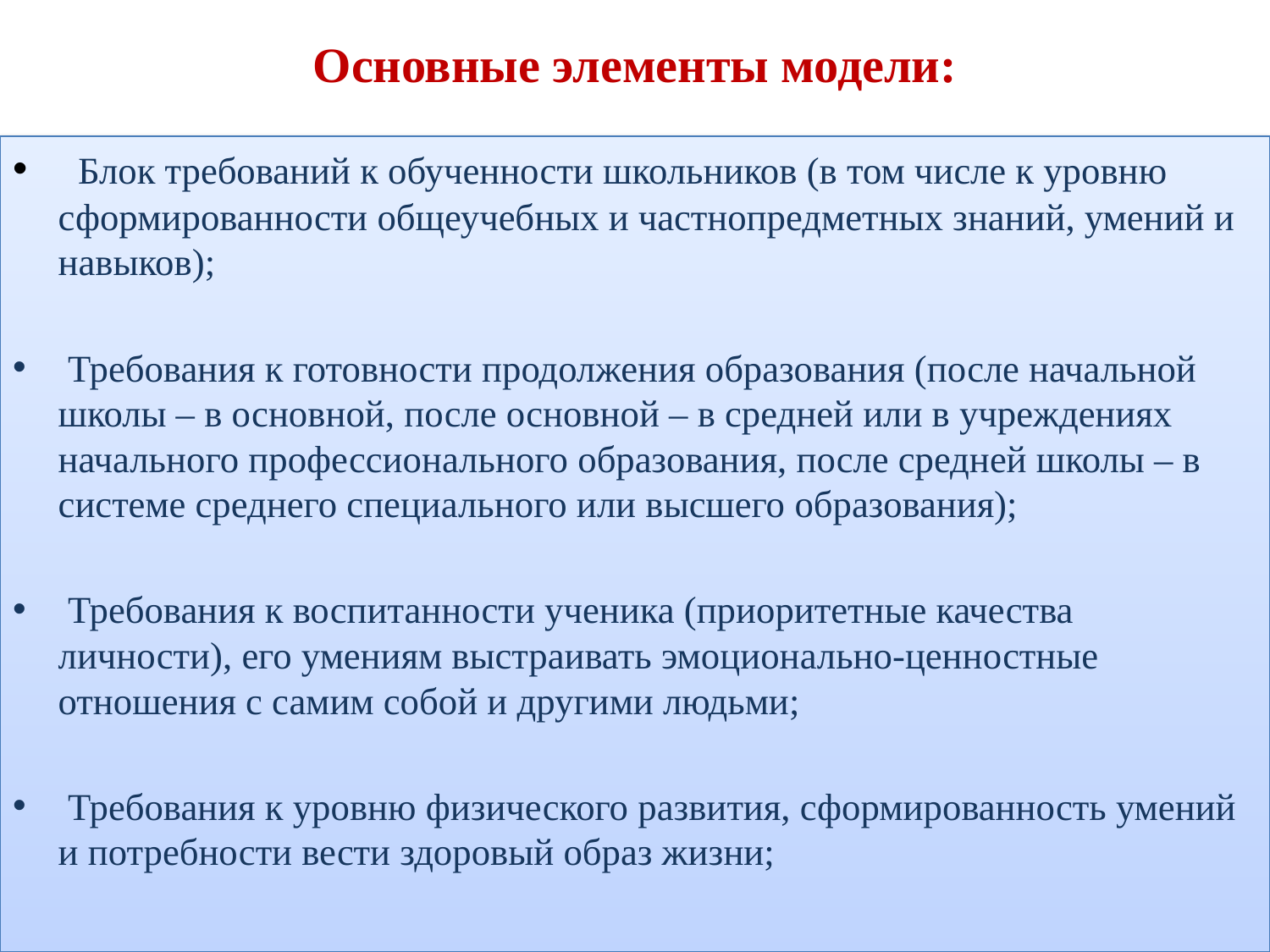

# Основные элементы модели:
  Блок требований к обученности школьников (в том числе к уровню сформированности общеучебных и частнопредметных знаний, умений и навыков);

 Требования к готовности продолжения образования (после начальной школы – в основной, после основной – в средней или в учреждениях начального профессионального образования, после средней школы – в системе среднего специального или высшего образования);

 Требования к воспитанности ученика (приоритетные качества личности), его умениям выстраивать эмоционально-ценностные отношения с самим собой и другими людьми;

 Требования к уровню физического развития, сформированность умений и потребности вести здоровый образ жизни;